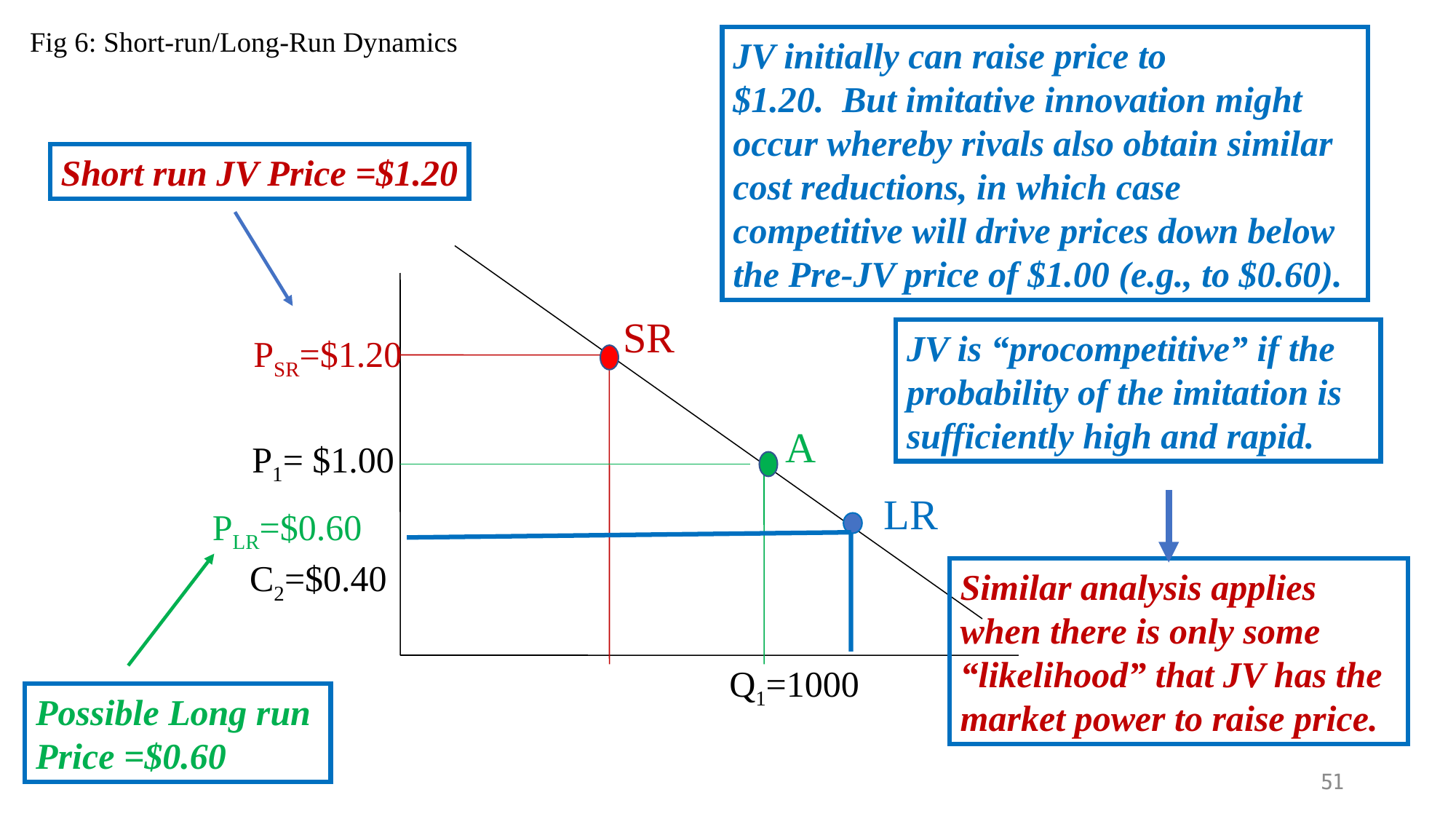

# Fig 6: Short-run/Long-Run Dynamics
JV initially can raise price to
$1.20.  But imitative innovation might occur whereby rivals also obtain similar cost reductions, in which case competitive will drive prices down below the Pre-JV price of $1.00 (e.g., to $0.60).
Short run JV Price =$1.20

SR
JV is “procompetitive” if the probability of the imitation is sufficiently high and rapid.
PSR=$1.20

A
P1= $1.00

LR
PLR=$0.60

C2=$0.40
Similar analysis applies when there is only some “likelihood” that JV has the market power to raise price.

Q1=1000
Possible Long run
Price =$0.60
51